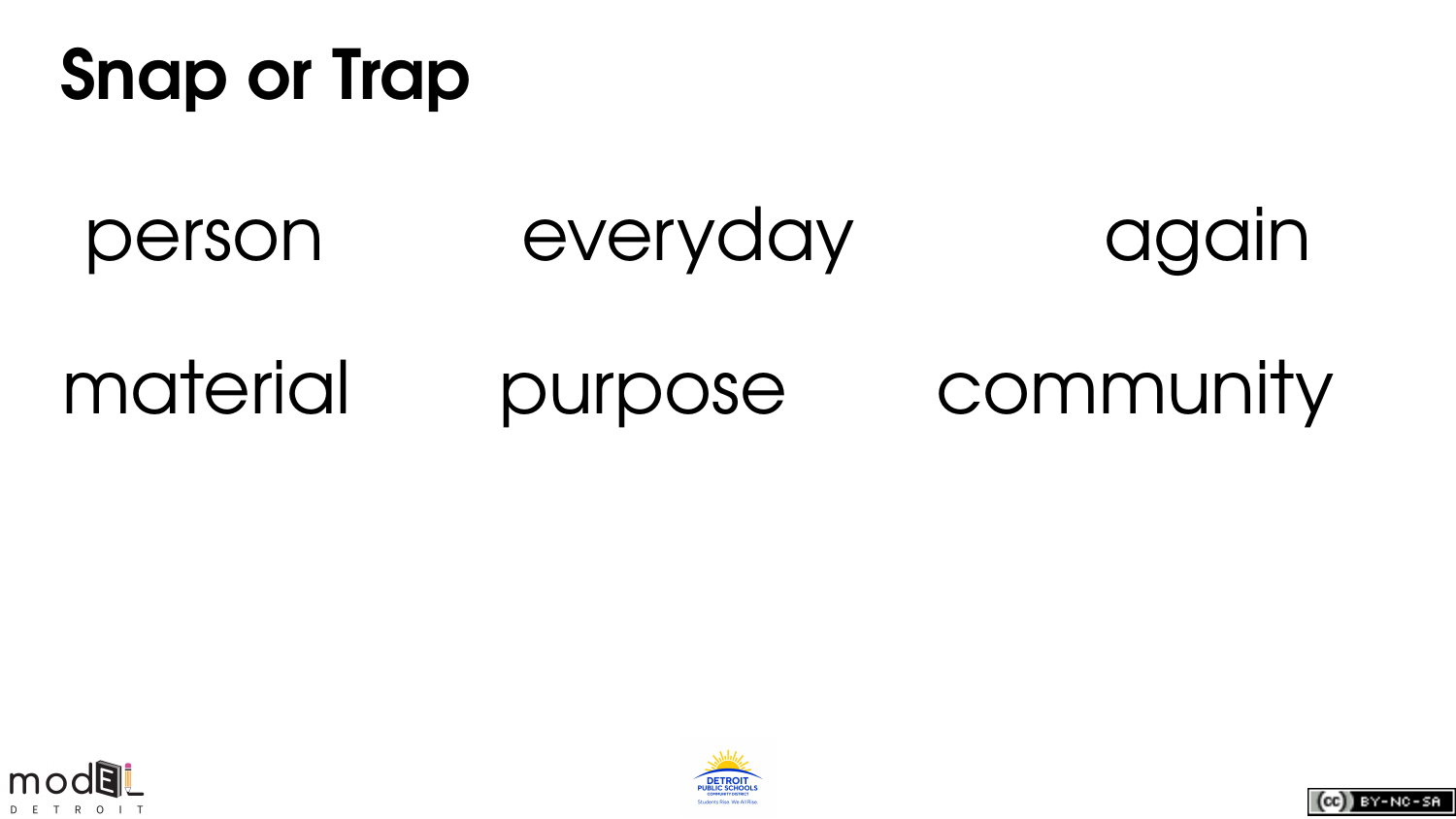

# Snap or Trap
person		everyday		again
material 	purpose 	community